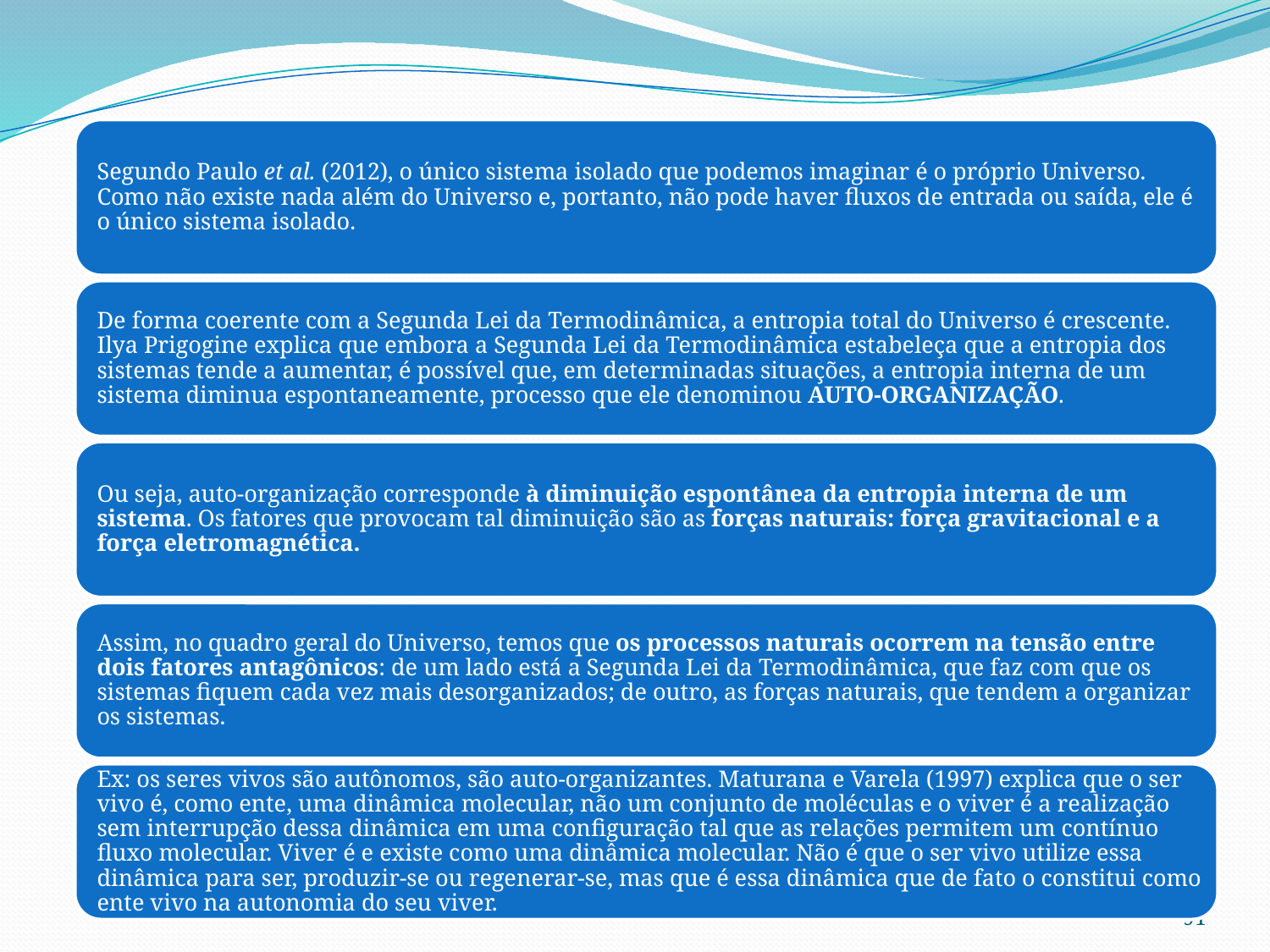

Segundo Paulo et al. (2012), o único sistema isolado que podemos imaginar é o próprio Universo. Como não existe nada além do Universo e, portanto, não pode haver fluxos de entrada ou saída, ele é o único sistema isolado.
De forma coerente com a Segunda Lei da Termodinâmica, a entropia total do Universo é crescente. Ilya Prigogine explica que embora a Segunda Lei da Termodinâmica estabeleça que a entropia dos sistemas tende a aumentar, é possível que, em determinadas situações, a entropia interna de um sistema diminua espontaneamente, processo que ele denominou AUTO-ORGANIZAÇÃO.
Ou seja, auto-organização corresponde à diminuição espontânea da entropia interna de um sistema. Os fatores que provocam tal diminuição são as forças naturais: força gravitacional e a força eletromagnética.
Assim, no quadro geral do Universo, temos que os processos naturais ocorrem na tensão entre dois fatores antagônicos: de um lado está a Segunda Lei da Termodinâmica, que faz com que os sistemas fiquem cada vez mais desorganizados; de outro, as forças naturais, que tendem a organizar os sistemas.
Ex: os seres vivos são autônomos, são auto-organizantes. Maturana e Varela (1997) explica que o ser vivo é, como ente, uma dinâmica molecular, não um conjunto de moléculas e o viver é a realização sem interrupção dessa dinâmica em uma configuração tal que as relações permitem um contínuo fluxo molecular. Viver é e existe como uma dinâmica molecular. Não é que o ser vivo utilize essa dinâmica para ser, produzir-se ou regenerar-se, mas que é essa dinâmica que de fato o constitui como ente vivo na autonomia do seu viver.
91